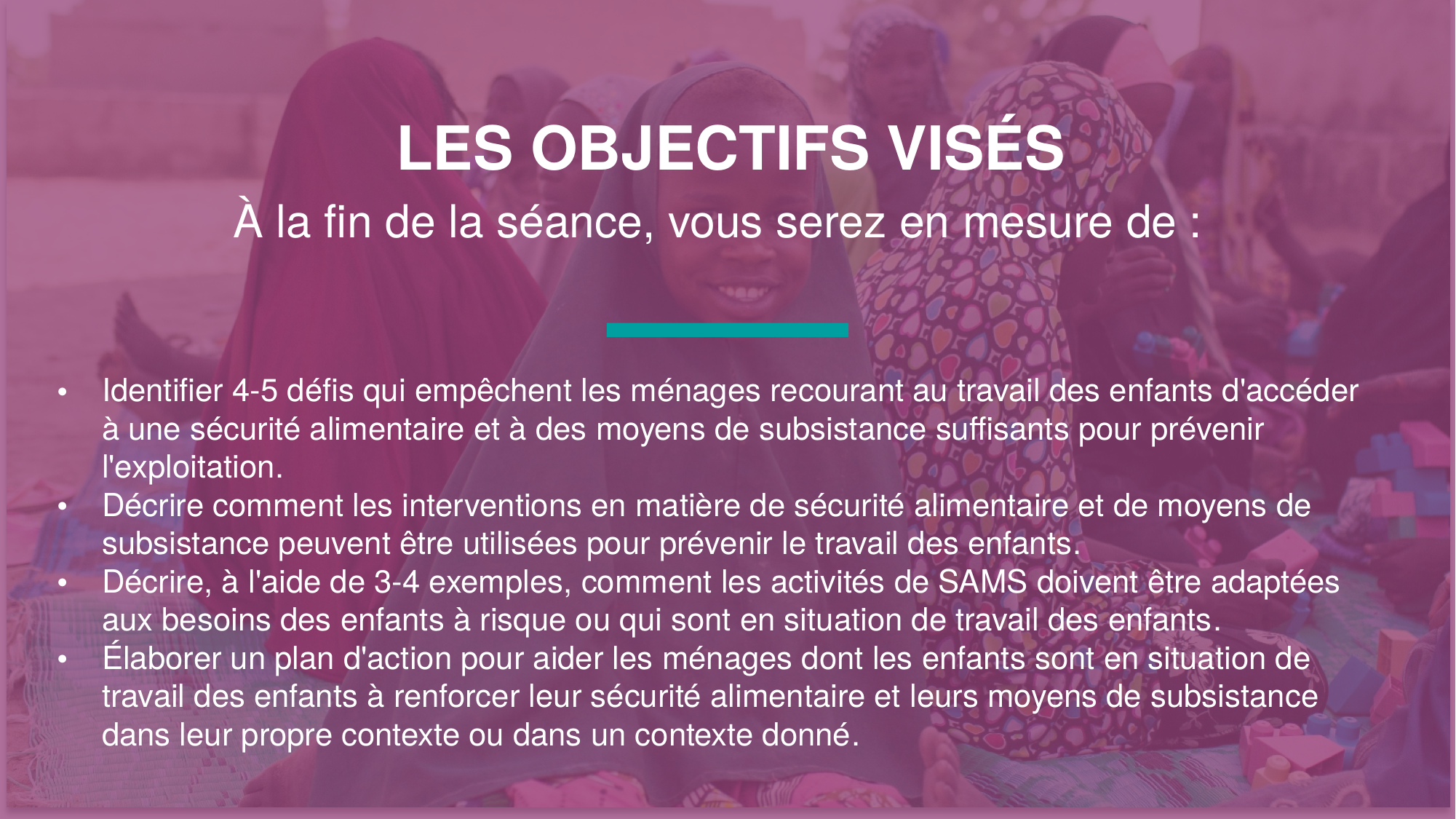

LES OBJECTIFS VISÉS
À la fin de la séance, vous serez en mesure de :
Identifier 4-5 défis qui empêchent les ménages recourant au travail des enfants d'accéder à une sécurité alimentaire et à des moyens de subsistance suffisants pour prévenir l'exploitation.
Décrire comment les interventions en matière de sécurité alimentaire et de moyens de subsistance peuvent être utilisées pour prévenir le travail des enfants.
Décrire, à l'aide de 3-4 exemples, comment les activités de SAMS doivent être adaptées aux besoins des enfants à risque ou qui sont en situation de travail des enfants.
Élaborer un plan d'action pour aider les ménages dont les enfants sont en situation de travail des enfants à renforcer leur sécurité alimentaire et leurs moyens de subsistance dans leur propre contexte ou dans un contexte donné.